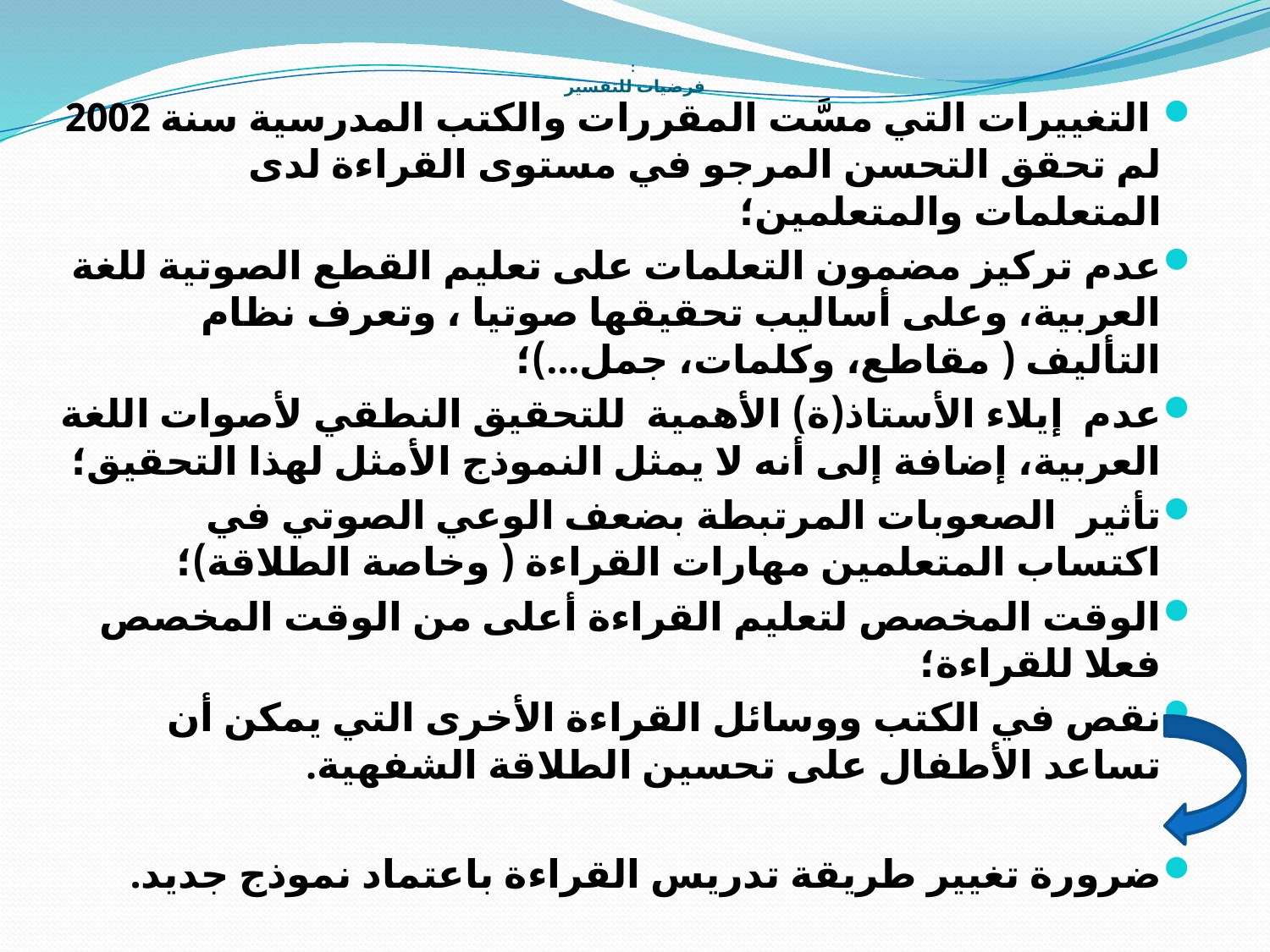

# : فرضيات للتفسير
 التغييرات التي مسَّت المقررات والكتب المدرسية سنة 2002 لم تحقق التحسن المرجو في مستوى القراءة لدى المتعلمات والمتعلمين؛
عدم تركيز مضمون التعلمات على تعليم القطع الصوتية للغة العربية، وعلى أساليب تحقيقها صوتيا ، وتعرف نظام  التأليف ( مقاطع، وكلمات، جمل...)؛
عدم  إيلاء الأستاذ(ة) الأهمية  للتحقيق النطقي لأصوات اللغة العربية، إضافة إلى أنه لا يمثل النموذج الأمثل لهذا التحقيق؛
تأثير  الصعوبات المرتبطة بضعف الوعي الصوتي في اكتساب المتعلمين مهارات القراءة ( وخاصة الطلاقة)؛
الوقت المخصص لتعليم القراءة أعلى من الوقت المخصص فعلا للقراءة؛
نقص في الكتب ووسائل القراءة الأخرى التي يمكن أن تساعد الأطفال على تحسين الطلاقة الشفهية.

ضرورة تغيير طريقة تدريس القراءة باعتماد نموذج جديد.